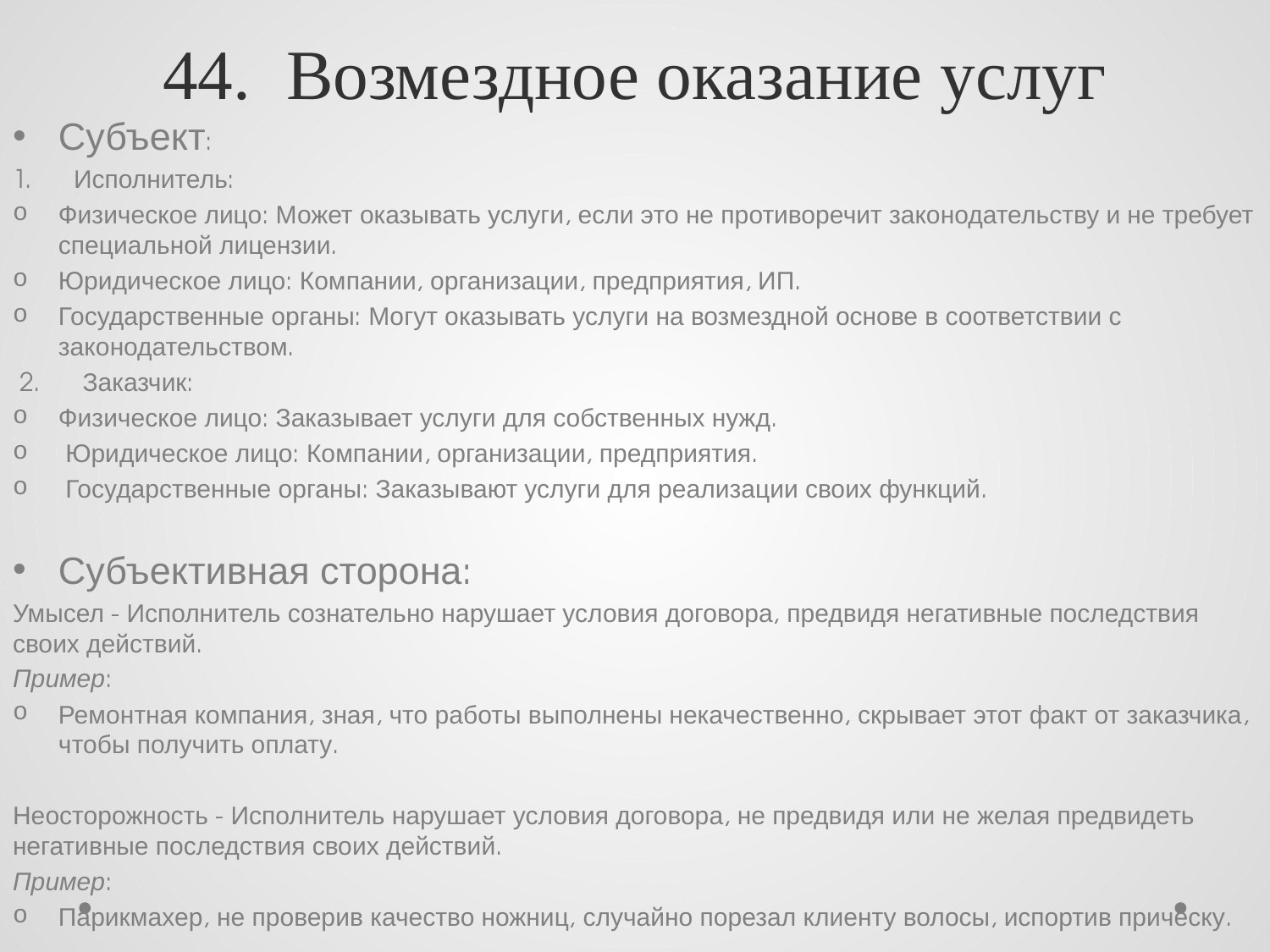

# 44.  Возмездное оказание услуг
Субъект:
Исполнитель:
Физическое лицо: Может оказывать услуги, если это не противоречит законодательству и не требует специальной лицензии.
Юридическое лицо: Компании, организации, предприятия, ИП.
Государственные органы: Могут оказывать услуги на возмездной основе в соответствии с законодательством.
 2.      Заказчик:
Физическое лицо: Заказывает услуги для собственных нужд.
 Юридическое лицо: Компании, организации, предприятия.
 Государственные органы: Заказывают услуги для реализации своих функций.

Субъективная сторона:
Умысел - Исполнитель сознательно нарушает условия договора, предвидя негативные последствия своих действий.
Пример:
Ремонтная компания, зная, что работы выполнены некачественно, скрывает этот факт от заказчика, чтобы получить оплату.

Неосторожность - Исполнитель нарушает условия договора, не предвидя или не желая предвидеть негативные последствия своих действий.
Пример:
Парикмахер, не проверив качество ножниц, случайно порезал клиенту волосы, испортив прическу.